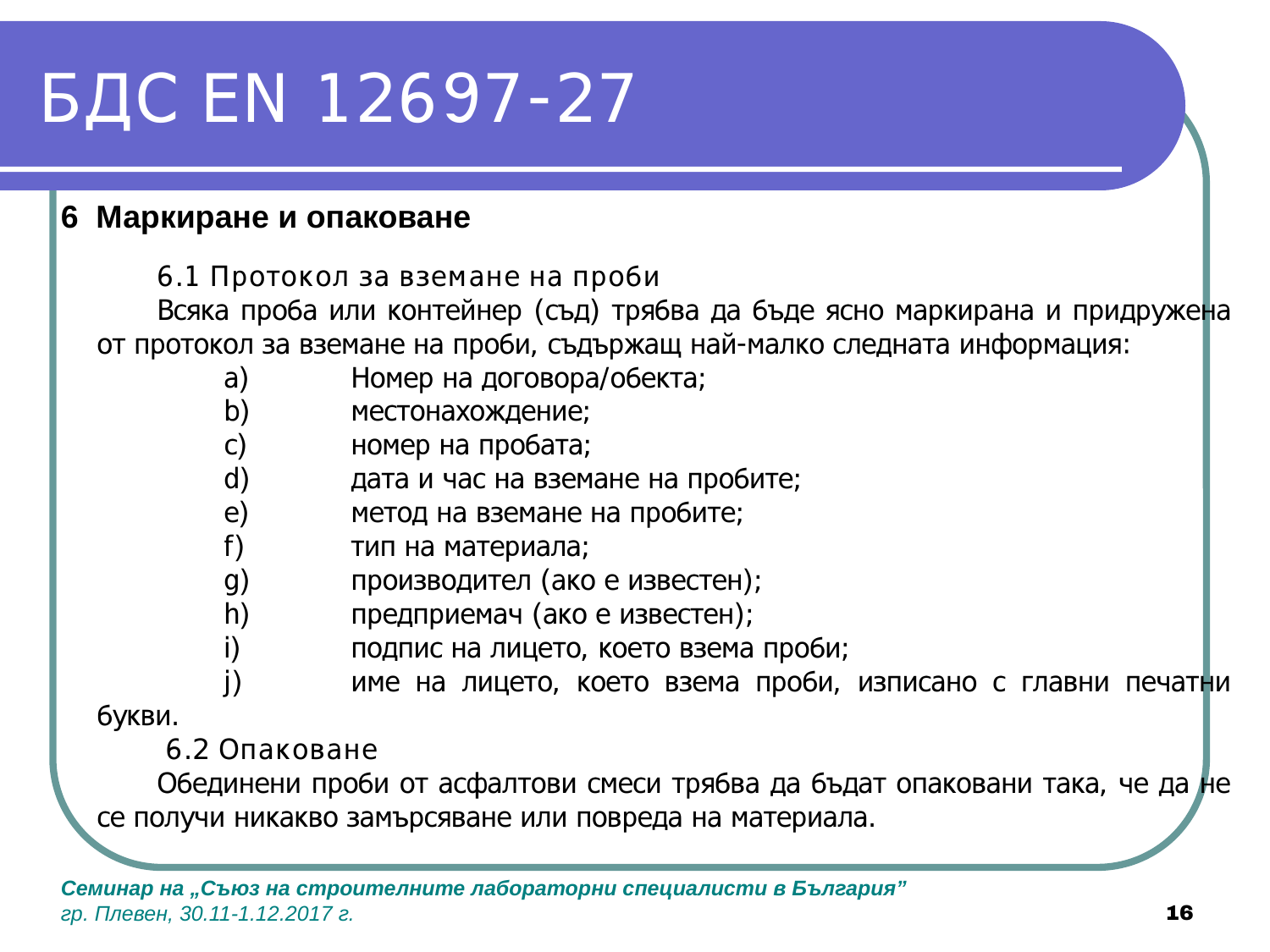

# БДС EN 12697-27
6  Маркиране и опаковане

6.1 Протокол за вземане на проби
Всяка проба или контейнер (съд) трябва да бъде ясно маркирана и придружена от протокол за вземане на проби, съдържащ най-малко следната информация:
 	a)	Номер на договора/обекта;
	b)	местонахождение;
	c)	номер на пробата;
	d)	дата и час на вземане на пробите;
	e)	метод на вземане на пробите;
	f)	тип на материала;
	g)	производител (ако е известен);
	h)	предприемач (ако е известен);
	i)	подпис на лицето, което взема проби;
	j)	име на лицето, което взема проби, изписано с главни печатни букви.
 6.2 Опаковане
Обединени проби от асфалтови смеси трябва да бъдат опаковани така, че да не се получи никакво замърсяване или повреда на материала.
16
Семинар на „Съюз на строителните лабораторни специалисти в България”
гр. Плевен, 30.11-1.12.2017 г.